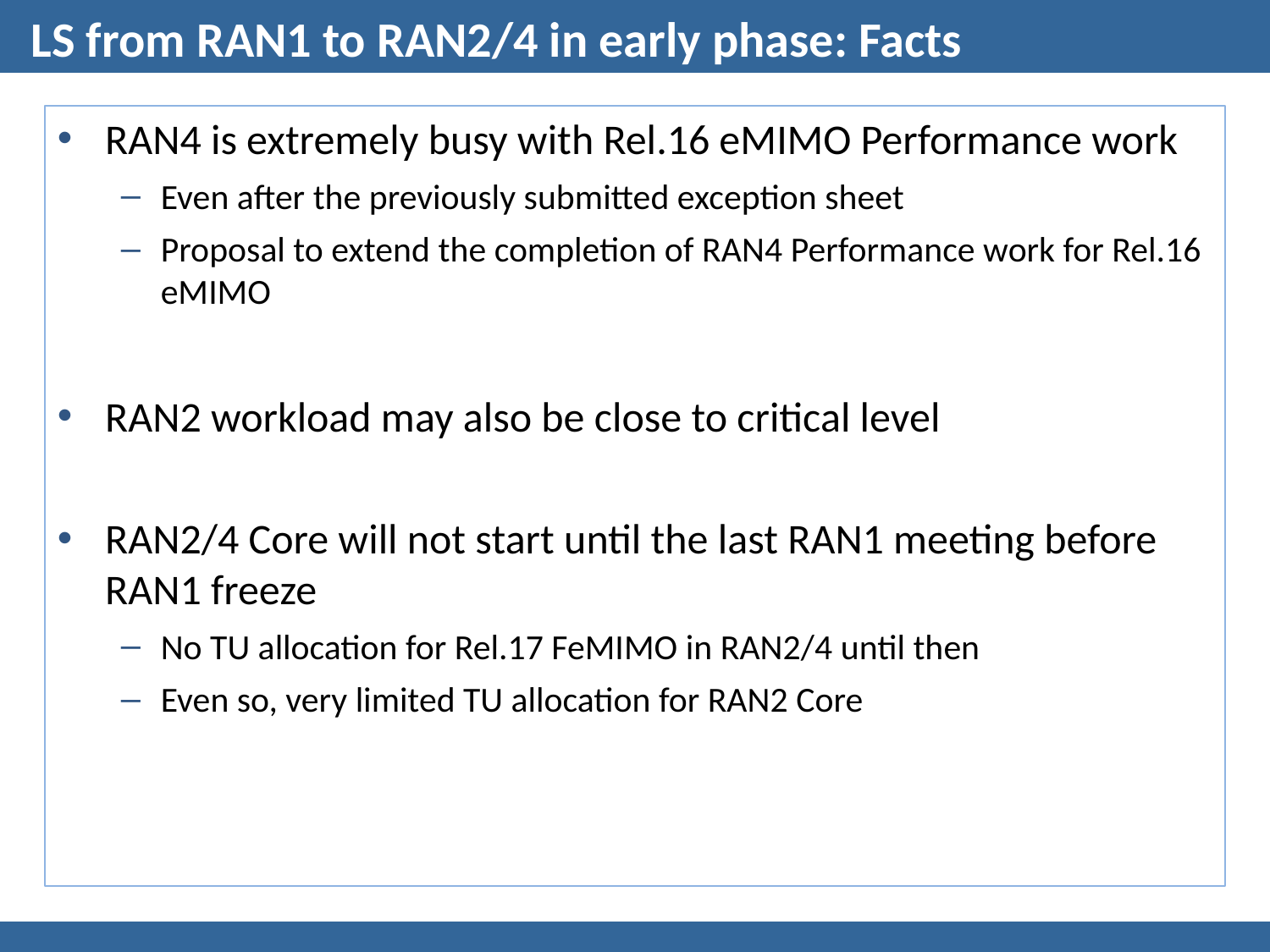

# LS from RAN1 to RAN2/4 in early phase: Facts
RAN4 is extremely busy with Rel.16 eMIMO Performance work
Even after the previously submitted exception sheet
Proposal to extend the completion of RAN4 Performance work for Rel.16 eMIMO

RAN2 workload may also be close to critical level

RAN2/4 Core will not start until the last RAN1 meeting before RAN1 freeze
No TU allocation for Rel.17 FeMIMO in RAN2/4 until then
Even so, very limited TU allocation for RAN2 Core